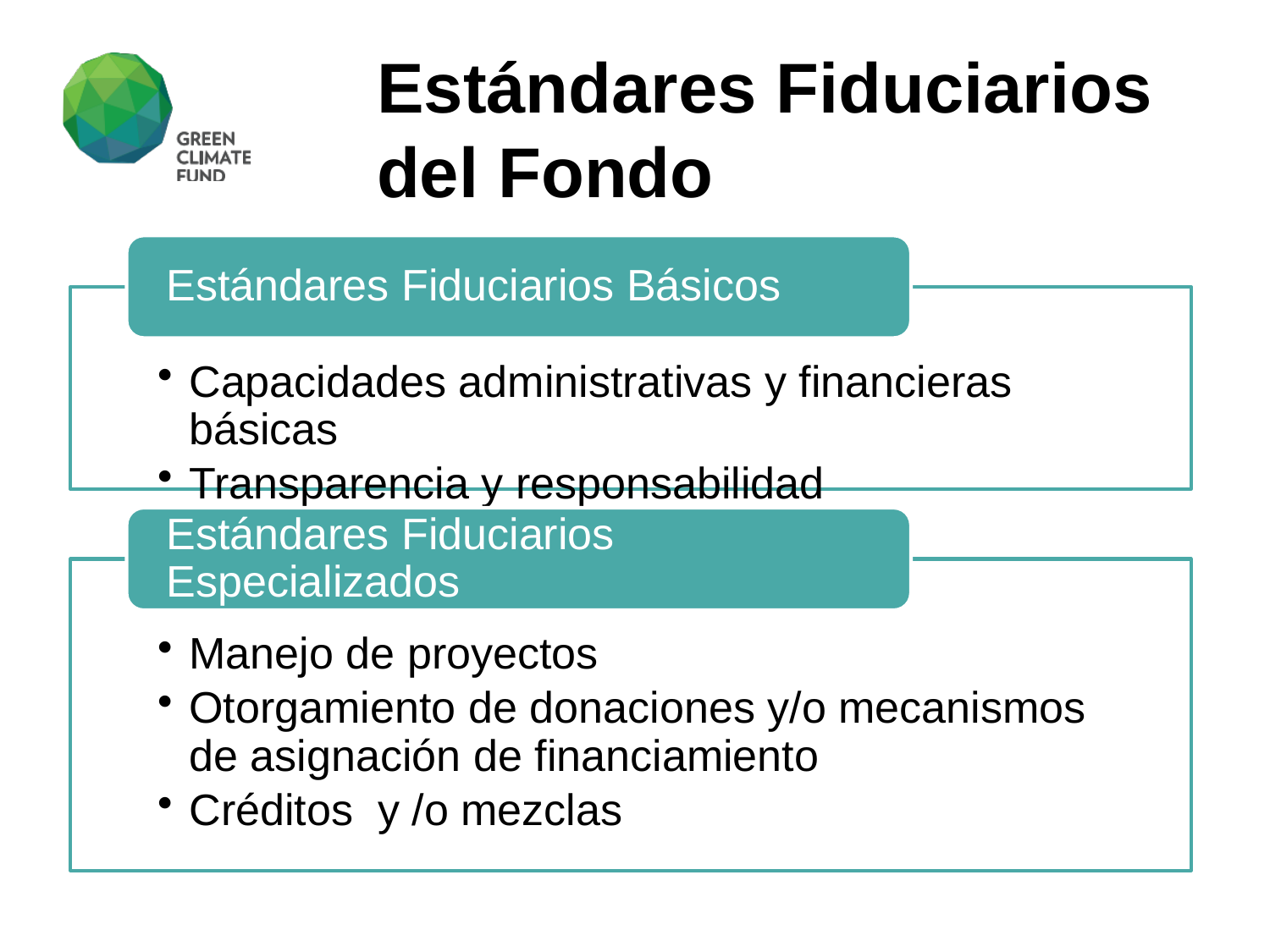

Estándares Fiduciarios del Fondo
Capacidades administrativas y financieras básicas
Transparencia y responsabilidad
Estándares Fiduciarios Básicos
Manejo de proyectos
Otorgamiento de donaciones y/o mecanismos de asignación de financiamiento
Créditos  y /o mezclas
Estándares Fiduciarios Especializados